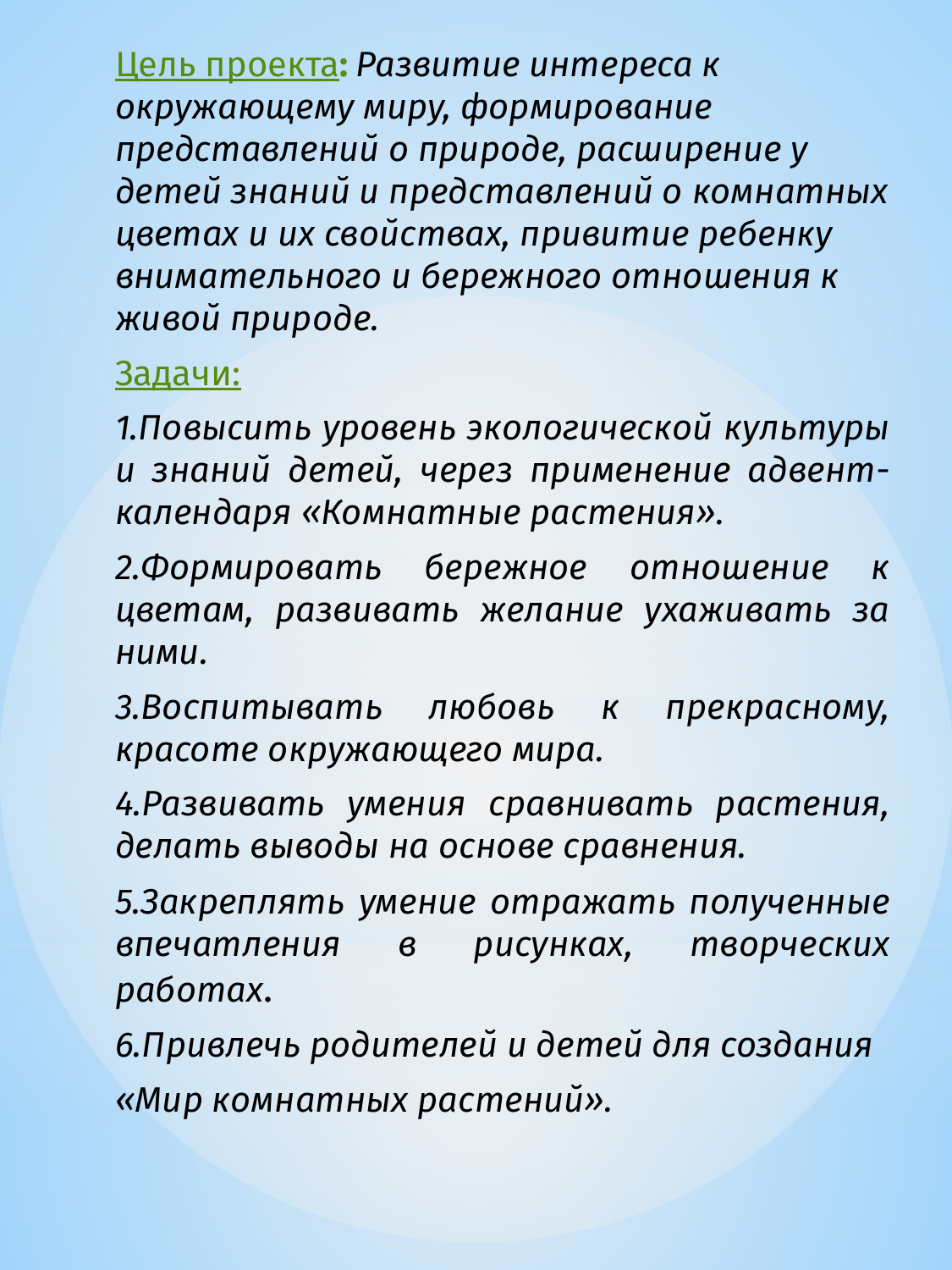

Цель проекта: Развитие интереса к окружающему миру, формирование представлений о природе, расширение у детей знаний и представлений о комнатных цветах и их свойствах, привитие ребенку внимательного и бережного отношения к живой природе.
Задачи:
1.Повысить уровень экологической культуры и знаний детей, через применение адвент-календаря «Комнатные растения».
2.Формировать бережное отношение к цветам, развивать желание ухаживать за ними.
3.Воспитывать любовь к прекрасному, красоте окружающего мира.
4.Развивать умения сравнивать растения, делать выводы на основе сравнения.
5.Закреплять умение отражать полученные впечатления в рисунках, творческих работах.
6.Привлечь родителей и детей для создания
«Мир комнатных растений».